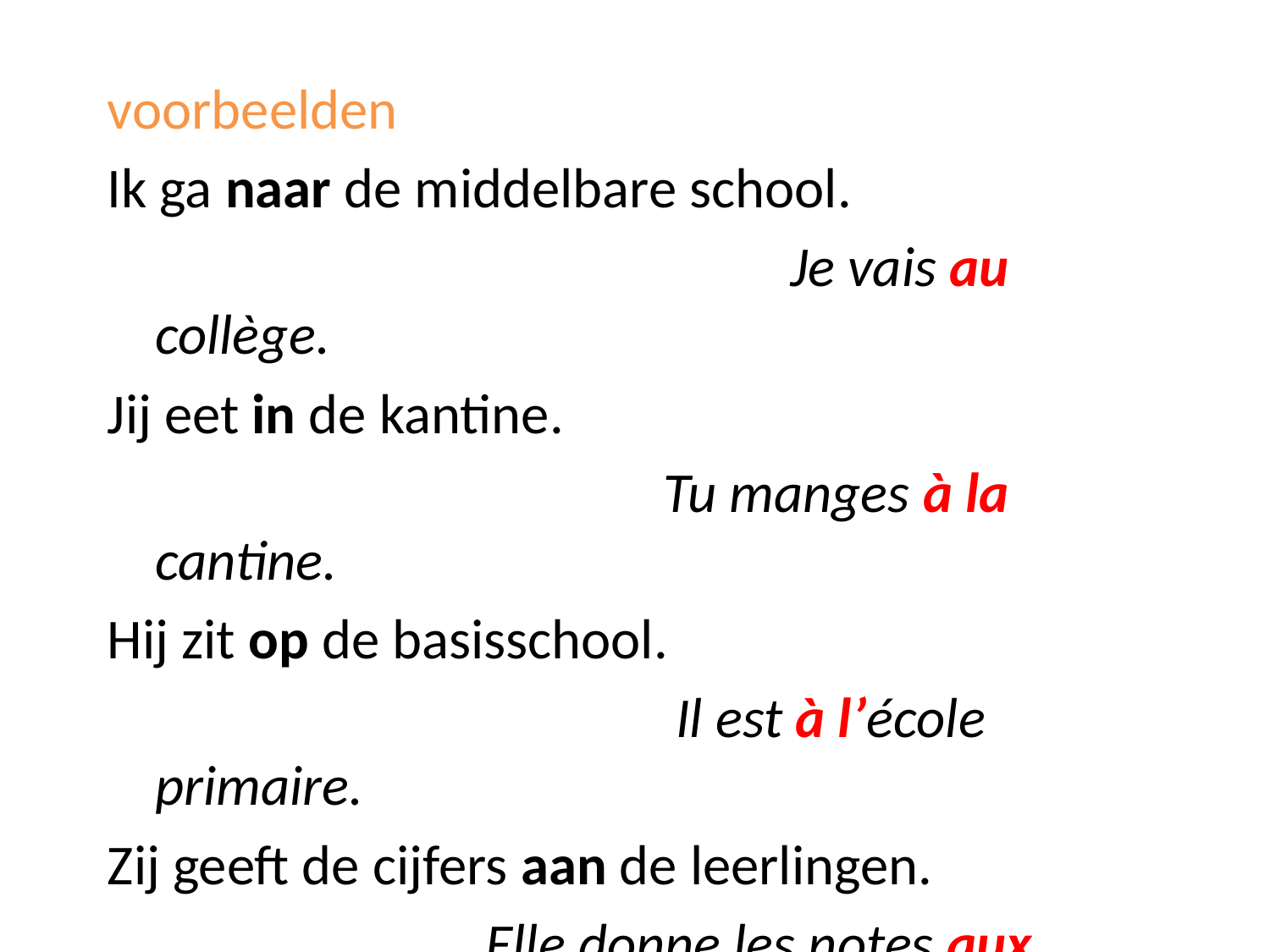

voorbeelden
Ik ga naar de middelbare school.
						Je vais au collège.
Jij eet in de kantine.
					Tu manges à la cantine.
Hij zit op de basisschool.
				      	 Il est à l’école primaire.
Zij geeft de cijfers aan de leerlingen.
			      Elle donne les notes aux élèves.